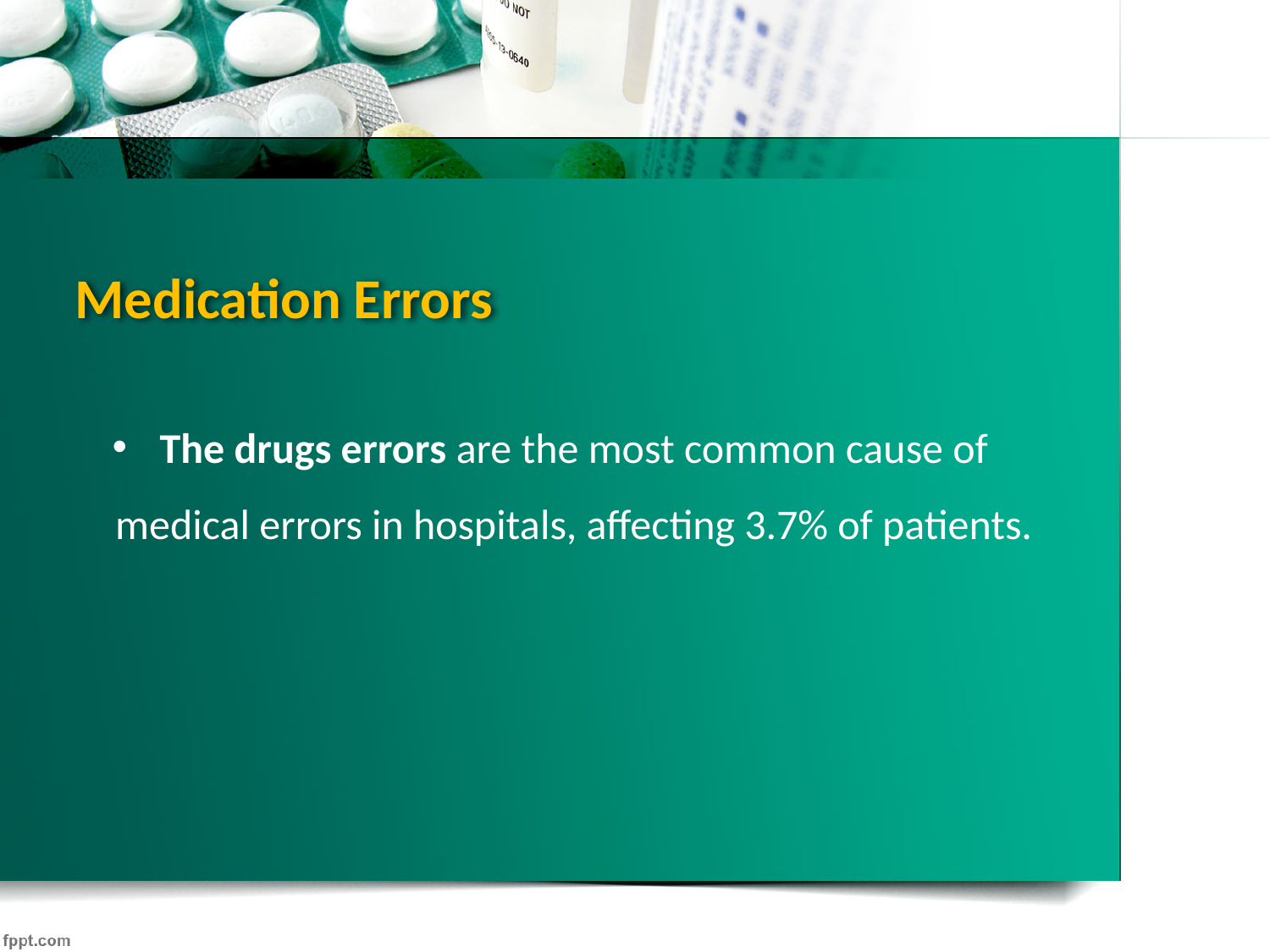

# Medication Errors

The drugs errors are the most common cause of medical errors in hospitals, affecting 3.7% of patients.